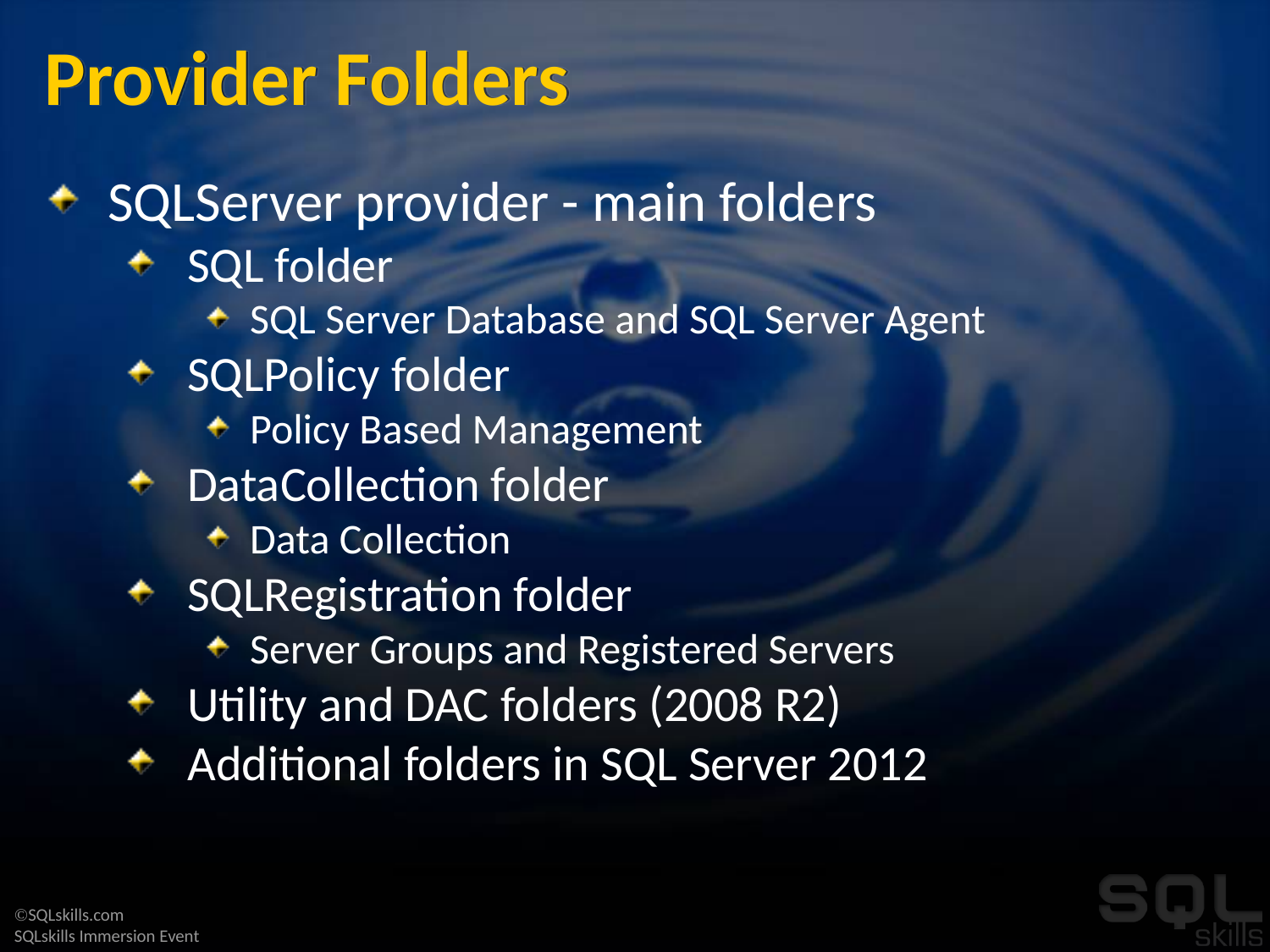

# Provider Folders
SQLServer provider - main folders
SQL folder
SQL Server Database and SQL Server Agent
SQLPolicy folder
Policy Based Management
DataCollection folder
Data Collection
SQLRegistration folder
Server Groups and Registered Servers
Utility and DAC folders (2008 R2)
Additional folders in SQL Server 2012